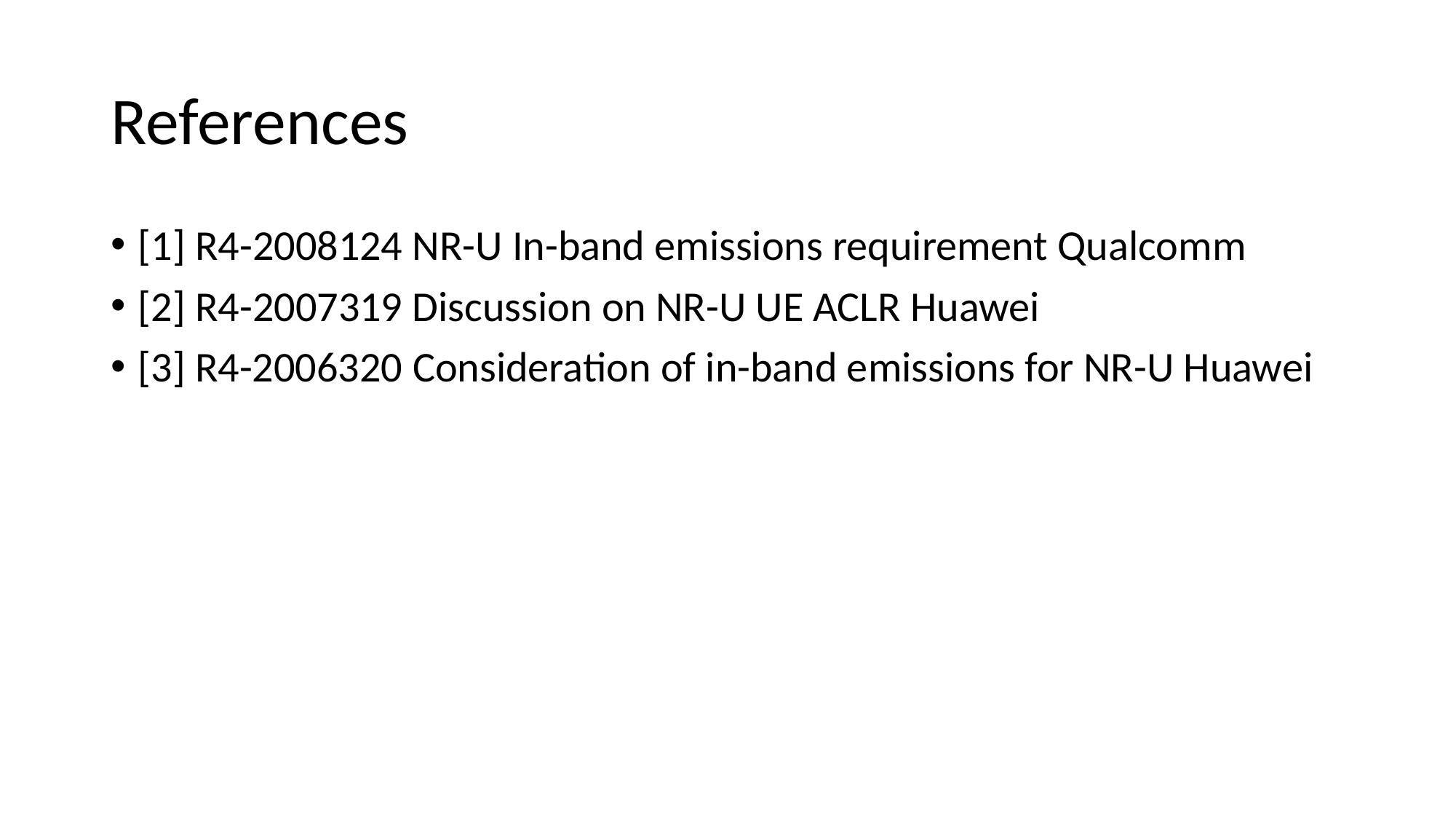

# References
[1] R4-2008124 NR-U In-band emissions requirement Qualcomm
[2] R4-2007319 Discussion on NR-U UE ACLR Huawei
[3] R4-2006320 Consideration of in-band emissions for NR-U Huawei